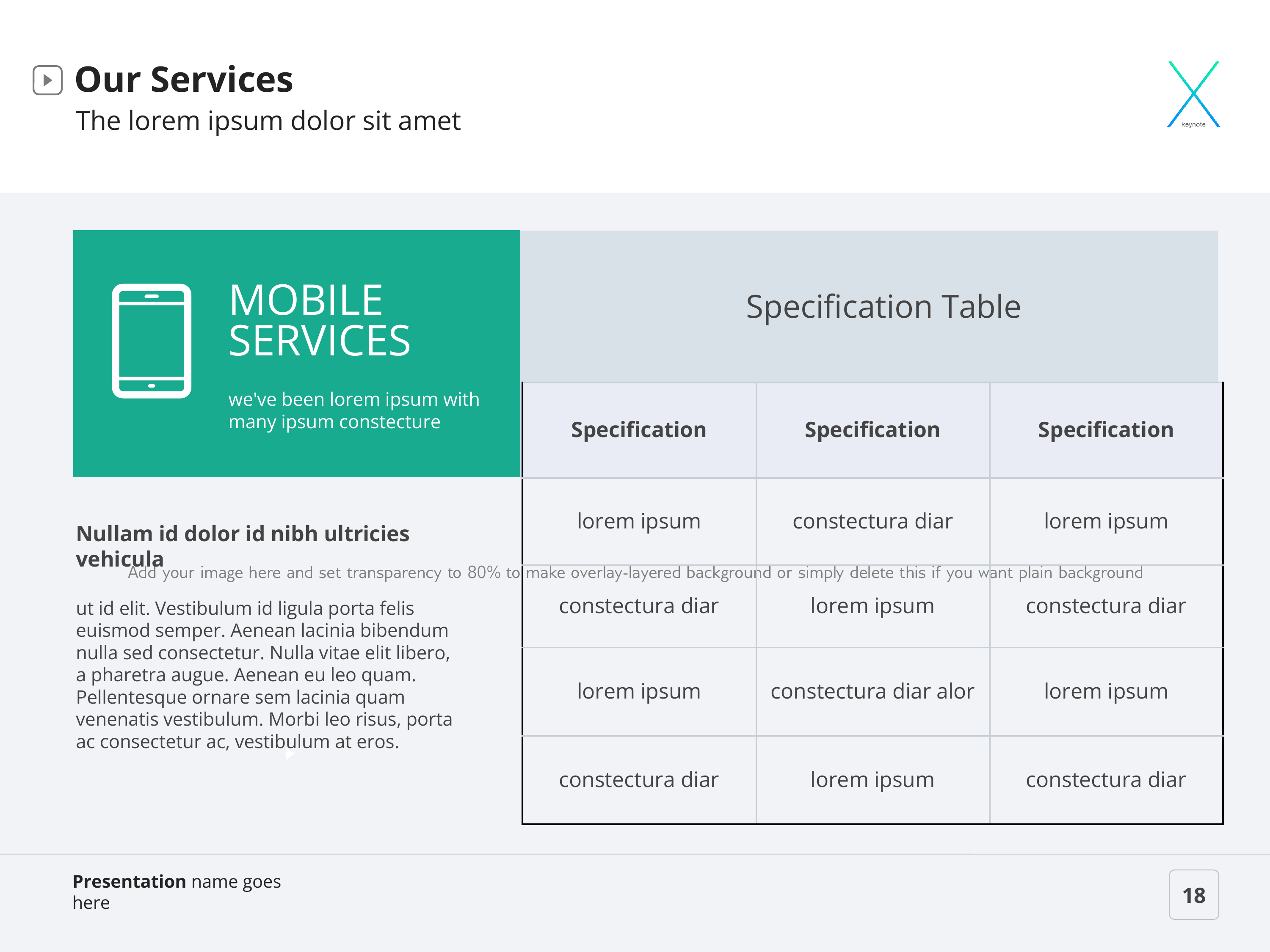

Our Services
The lorem ipsum dolor sit amet

MOBILE SERVICES

Specification Table
we've been lorem ipsum with many ipsum constecture
| Specification | Specification | Specification |
| --- | --- | --- |
| lorem ipsum | constectura diar | lorem ipsum |
| constectura diar | lorem ipsum | constectura diar |
| lorem ipsum | constectura diar alor | lorem ipsum |
| constectura diar | lorem ipsum | constectura diar |
Nullam id dolor id nibh ultricies vehicula

ut id elit. Vestibulum id ligula porta felis euismod semper. Aenean lacinia bibendum nulla sed consectetur. Nulla vitae elit libero, a pharetra augue. Aenean eu leo quam. Pellentesque ornare sem lacinia quam venenatis vestibulum. Morbi leo risus, porta ac consectetur ac, vestibulum at eros.

18